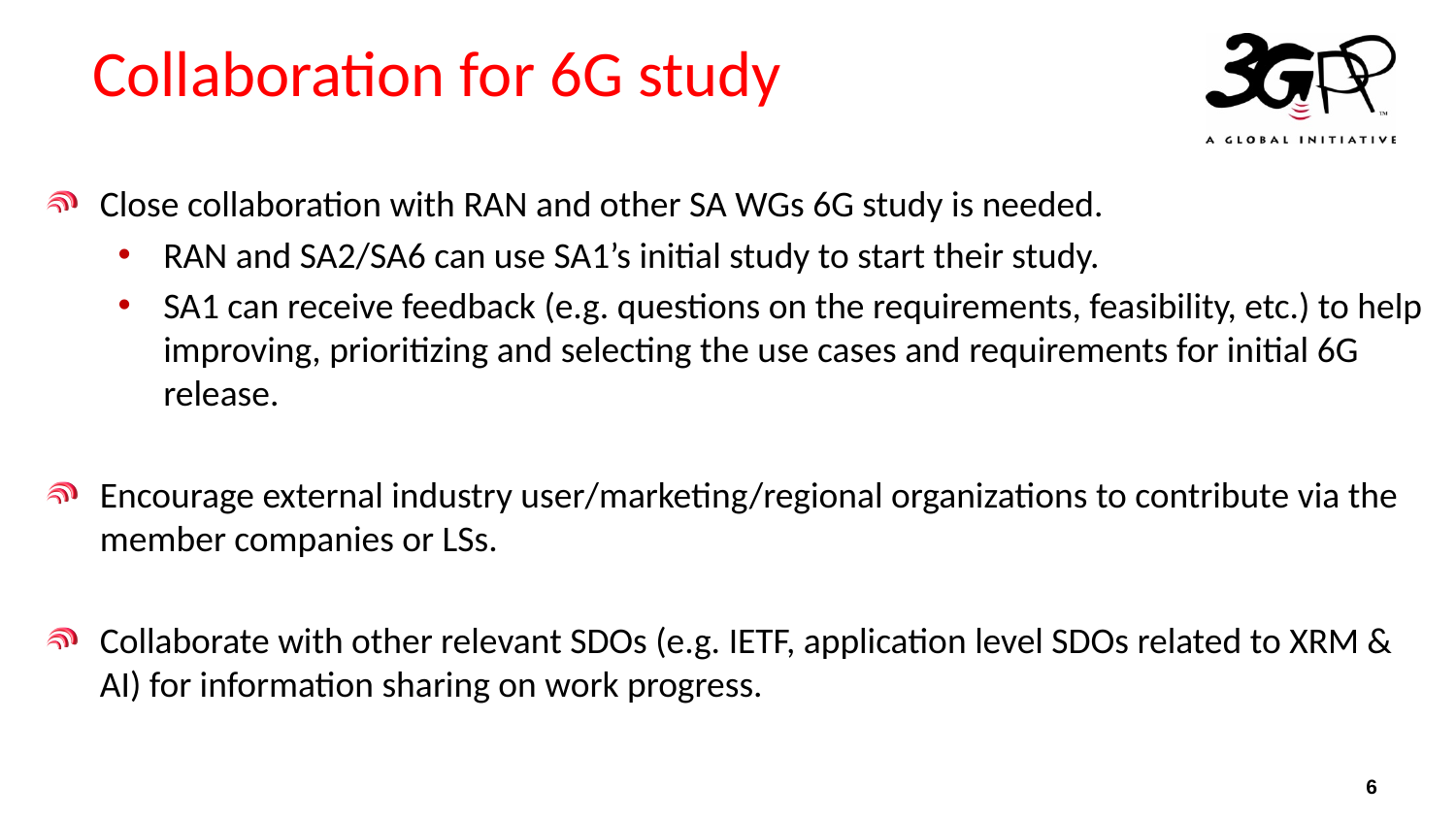

# Collaboration for 6G study
Close collaboration with RAN and other SA WGs 6G study is needed.
RAN and SA2/SA6 can use SA1’s initial study to start their study.
SA1 can receive feedback (e.g. questions on the requirements, feasibility, etc.) to help improving, prioritizing and selecting the use cases and requirements for initial 6G release.

Encourage external industry user/marketing/regional organizations to contribute via the member companies or LSs.

Collaborate with other relevant SDOs (e.g. IETF, application level SDOs related to XRM & AI) for information sharing on work progress.